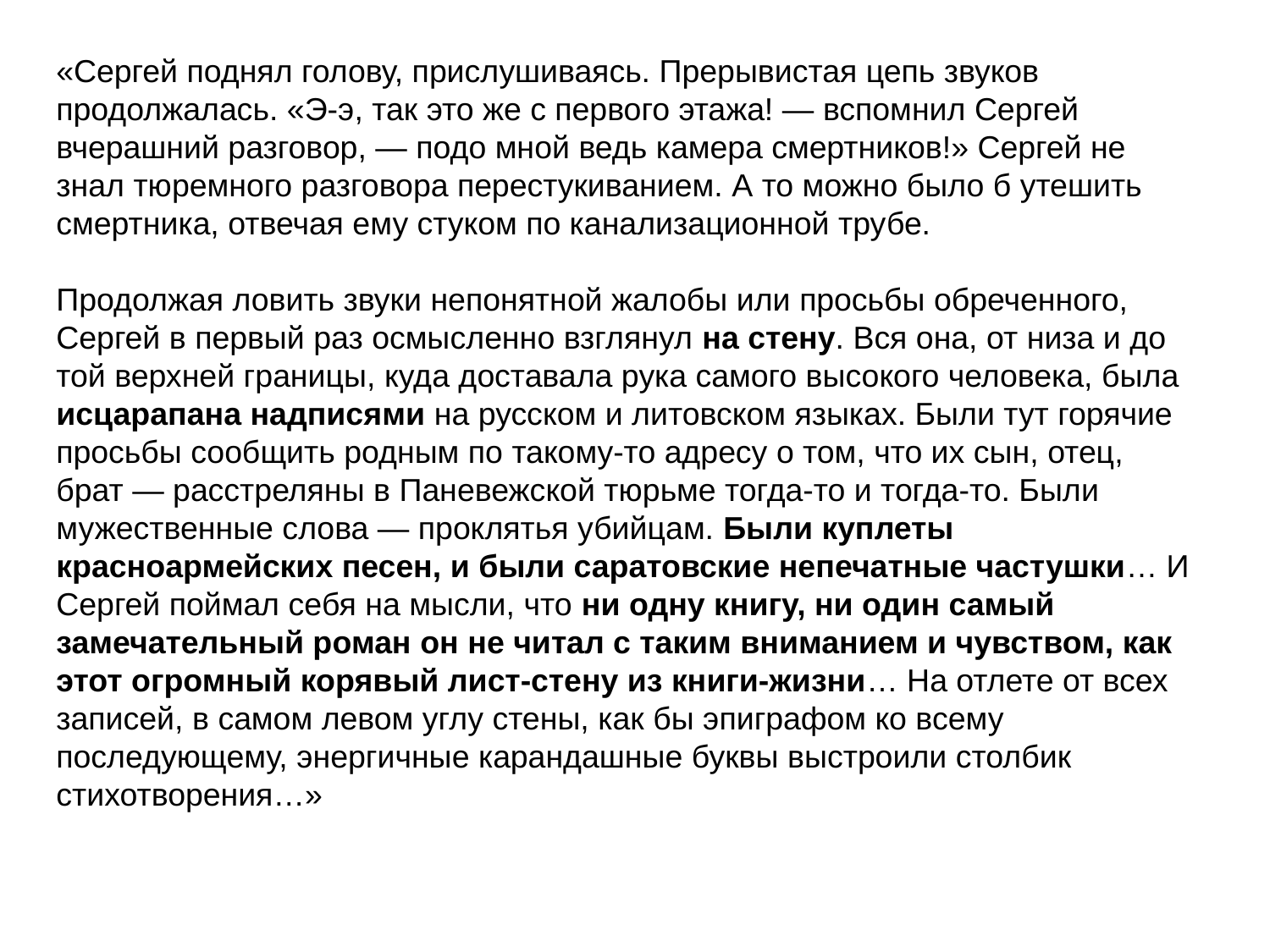

«Сергей поднял голову, прислушиваясь. Прерывистая цепь звуков продолжалась. «Э-э, так это же с первого этажа! — вспомнил Сергей вчерашний разговор, — подо мной ведь камера смертников!» Сергей не знал тюремного разговора перестукиванием. А то можно было б утешить смертника, отвечая ему стуком по канализационной трубе.
Продолжая ловить звуки непонятной жалобы или просьбы обреченного, Сергей в первый раз осмысленно взглянул на стену. Вся она, от низа и до той верхней границы, куда доставала рука самого высокого человека, была исцарапана надписями на русском и литовском языках. Были тут горячие просьбы сообщить родным по такому-то адресу о том, что их сын, отец, брат — расстреляны в Паневежской тюрьме тогда-то и тогда-то. Были мужественные слова — проклятья убийцам. Были куплеты красноармейских песен, и были саратовские непечатные частушки… И Сергей поймал себя на мысли, что ни одну книгу, ни один самый замечательный роман он не читал с таким вниманием и чувством, как этот огромный корявый лист-стену из книги-жизни… На отлете от всех записей, в самом левом углу стены, как бы эпиграфом ко всему последующему, энергичные карандашные буквы выстроили столбик стихотворения…»